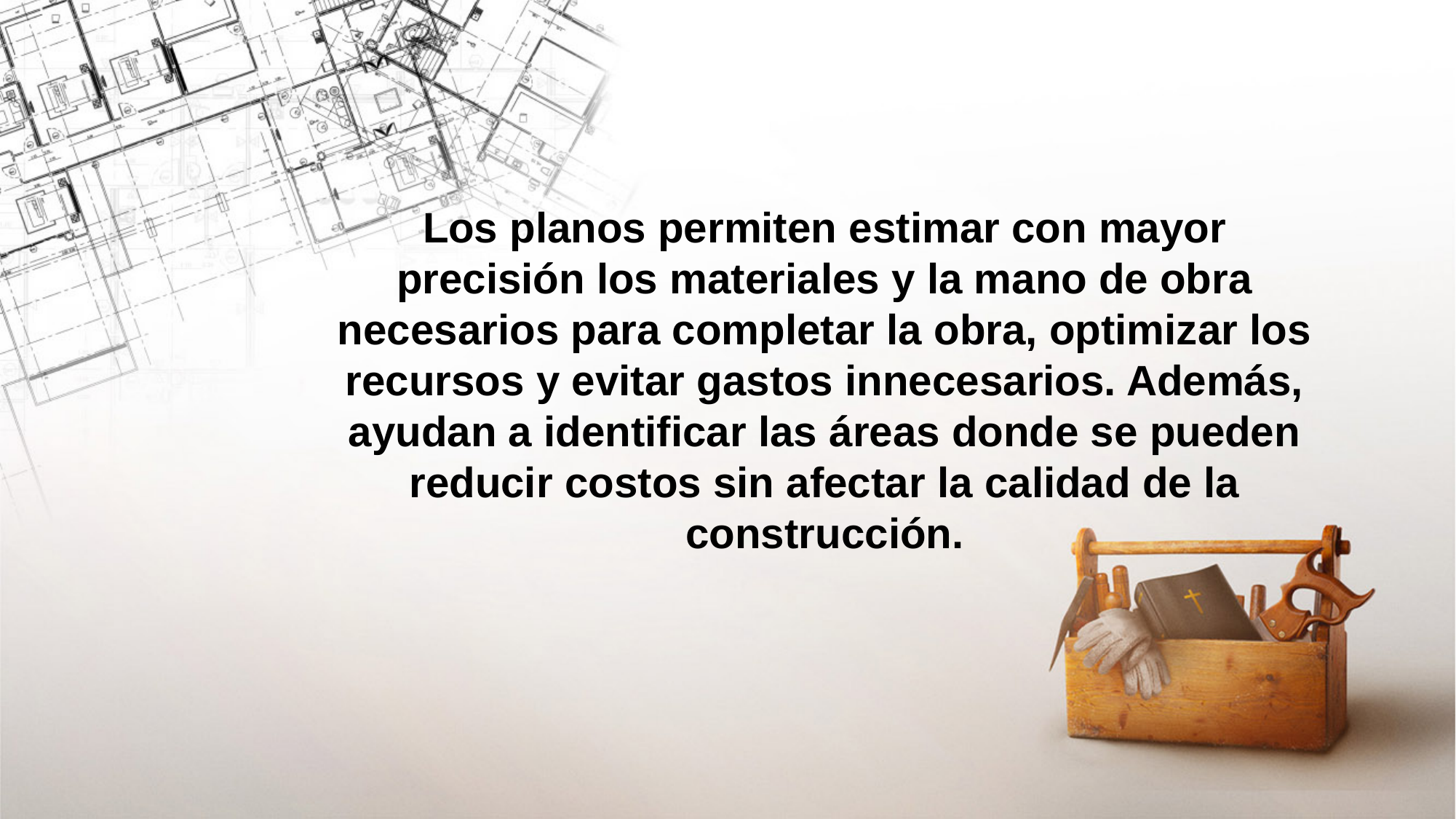

Los planos permiten estimar con mayor precisión los materiales y la mano de obra necesarios para completar la obra, optimizar los recursos y evitar gastos innecesarios. Además, ayudan a identificar las áreas donde se pueden reducir costos sin afectar la calidad de la construcción.